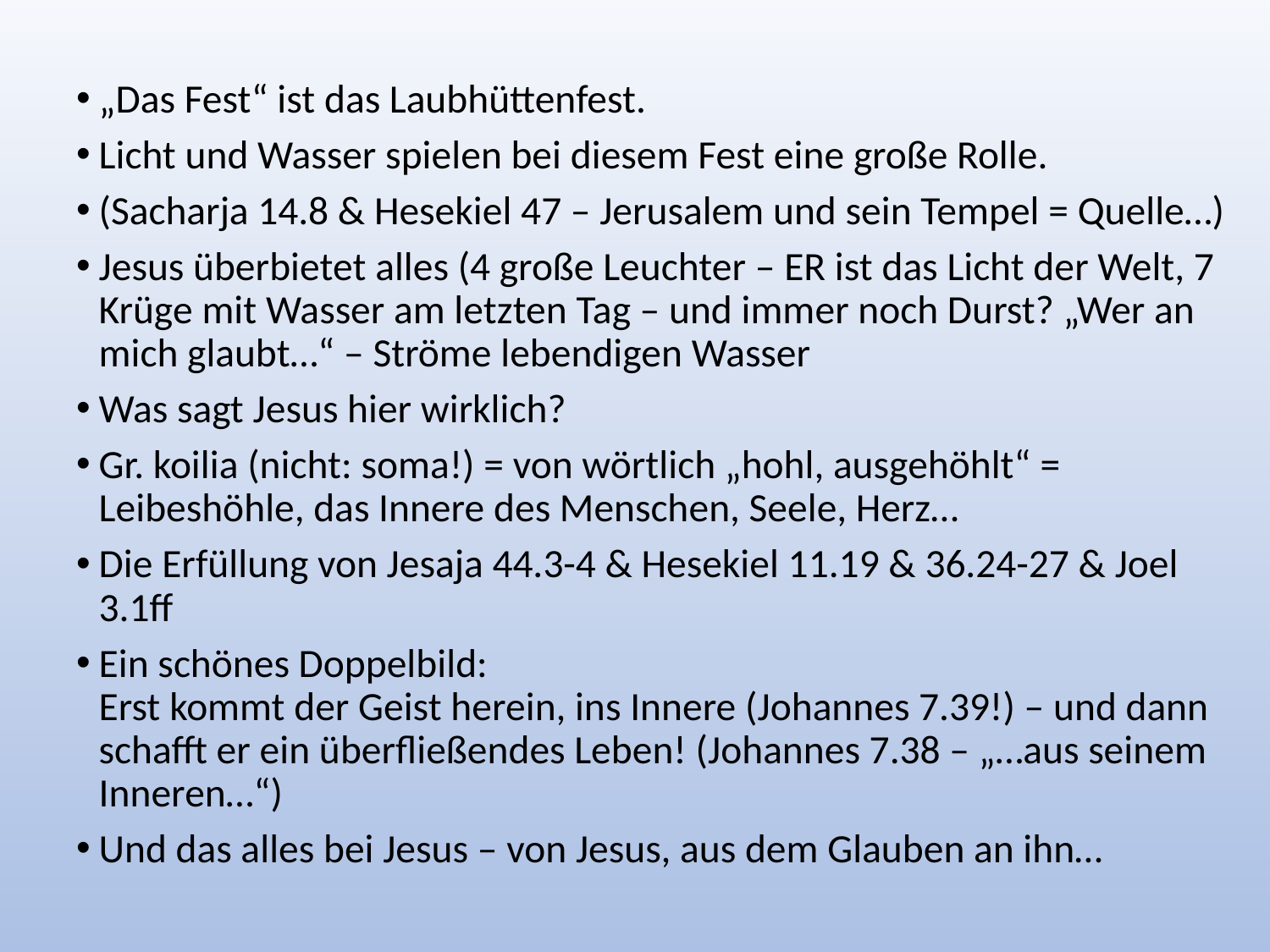

#
„Das Fest“ ist das Laubhüttenfest.
Licht und Wasser spielen bei diesem Fest eine große Rolle.
(Sacharja 14.8 & Hesekiel 47 – Jerusalem und sein Tempel = Quelle…)
Jesus überbietet alles (4 große Leuchter – ER ist das Licht der Welt, 7 Krüge mit Wasser am letzten Tag – und immer noch Durst? „Wer an mich glaubt…“ – Ströme lebendigen Wasser
Was sagt Jesus hier wirklich?
Gr. koilia (nicht: soma!) = von wörtlich „hohl, ausgehöhlt“ = Leibeshöhle, das Innere des Menschen, Seele, Herz…
Die Erfüllung von Jesaja 44.3-4 & Hesekiel 11.19 & 36.24-27 & Joel 3.1ff
Ein schönes Doppelbild:
Erst kommt der Geist herein, ins Innere (Johannes 7.39!) – und dann schafft er ein überfließendes Leben! (Johannes 7.38 – „…aus seinem Inneren…“)
Und das alles bei Jesus – von Jesus, aus dem Glauben an ihn…